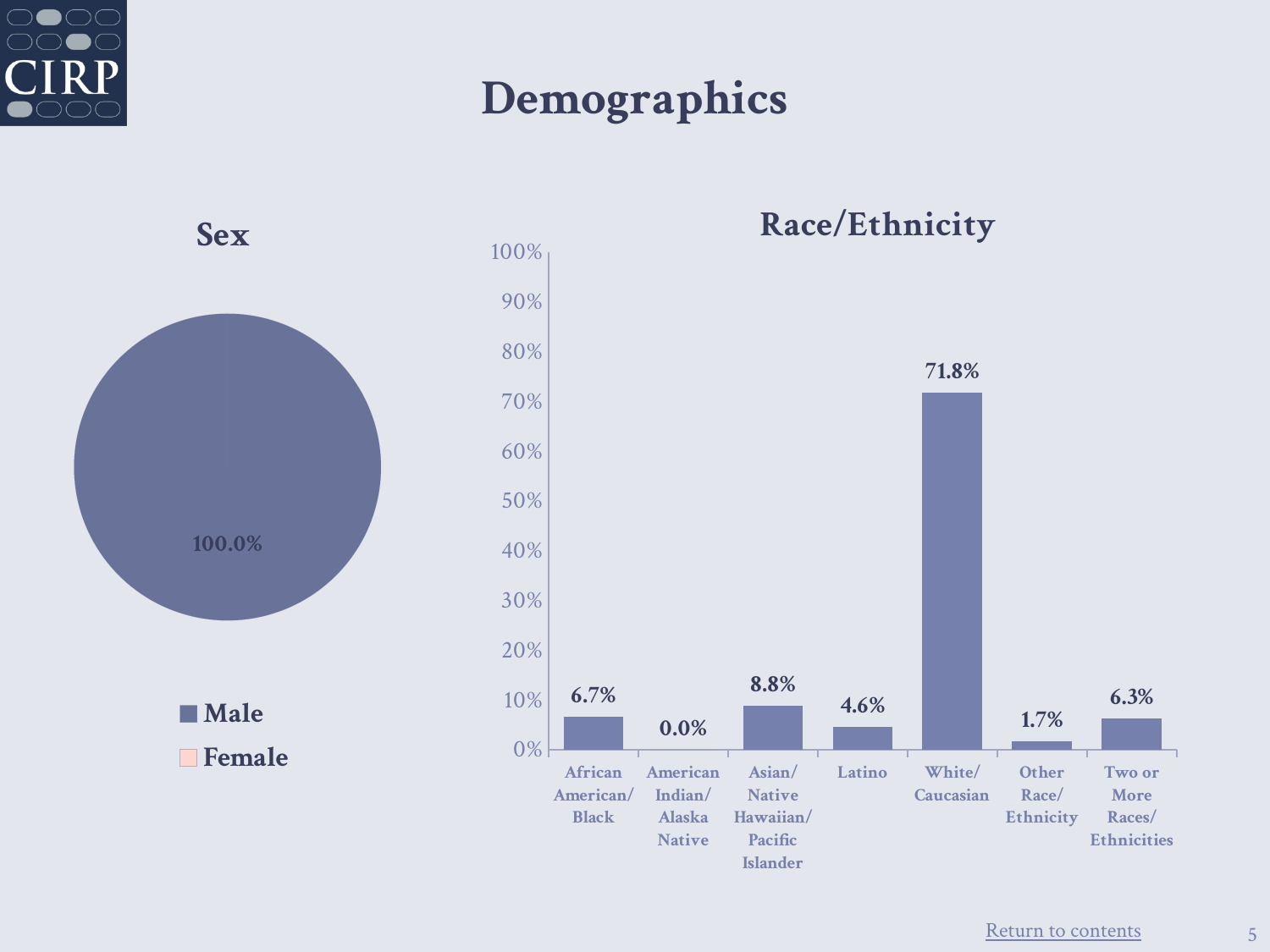

# Demographics

### Chart: Sex

| Category | Institution |
|---|---|
| Male | 1.0 |
| Female | 0.0 |

### Chart: Race/Ethnicity

| Category |  |
|---|---|
| African American/ Black | 0.067 |
| American Indian/ Alaska Native | 0.0 |
| Asian/ Native Hawaiian/ Pacific Islander | 0.088 |
| Latino | 0.046 |
| White/ Caucasian | 0.718 |
| Other Race/ Ethnicity | 0.017 |
| Two or More Races/ Ethnicities | 0.063 |
5